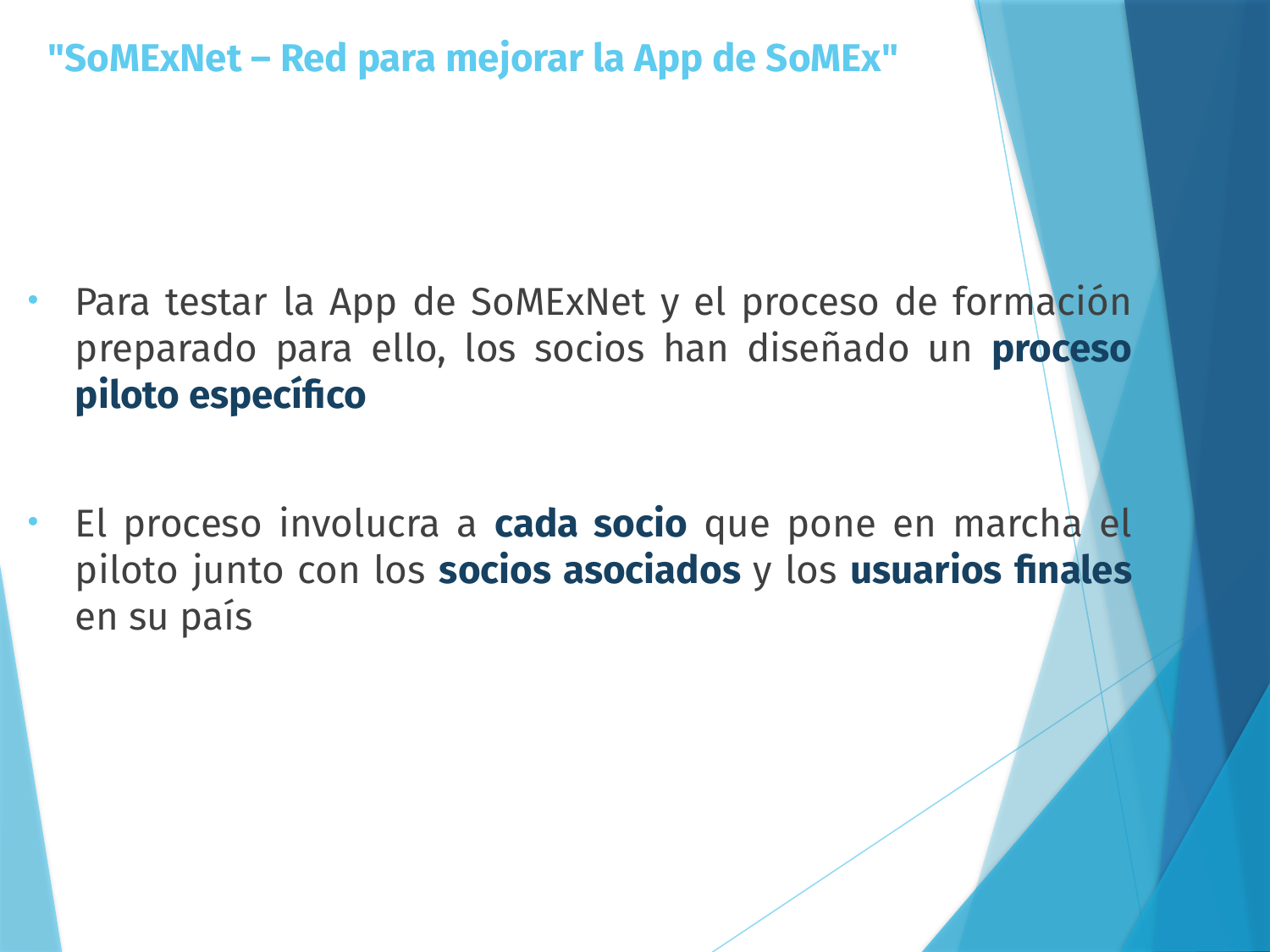

# "SoMExNet – Red para mejorar la App de SoMEx"

Para testar la App de SoMExNet y el proceso de formación preparado para ello, los socios han diseñado un proceso piloto específico

El proceso involucra a cada socio que pone en marcha el piloto junto con los socios asociados y los usuarios finales en su país